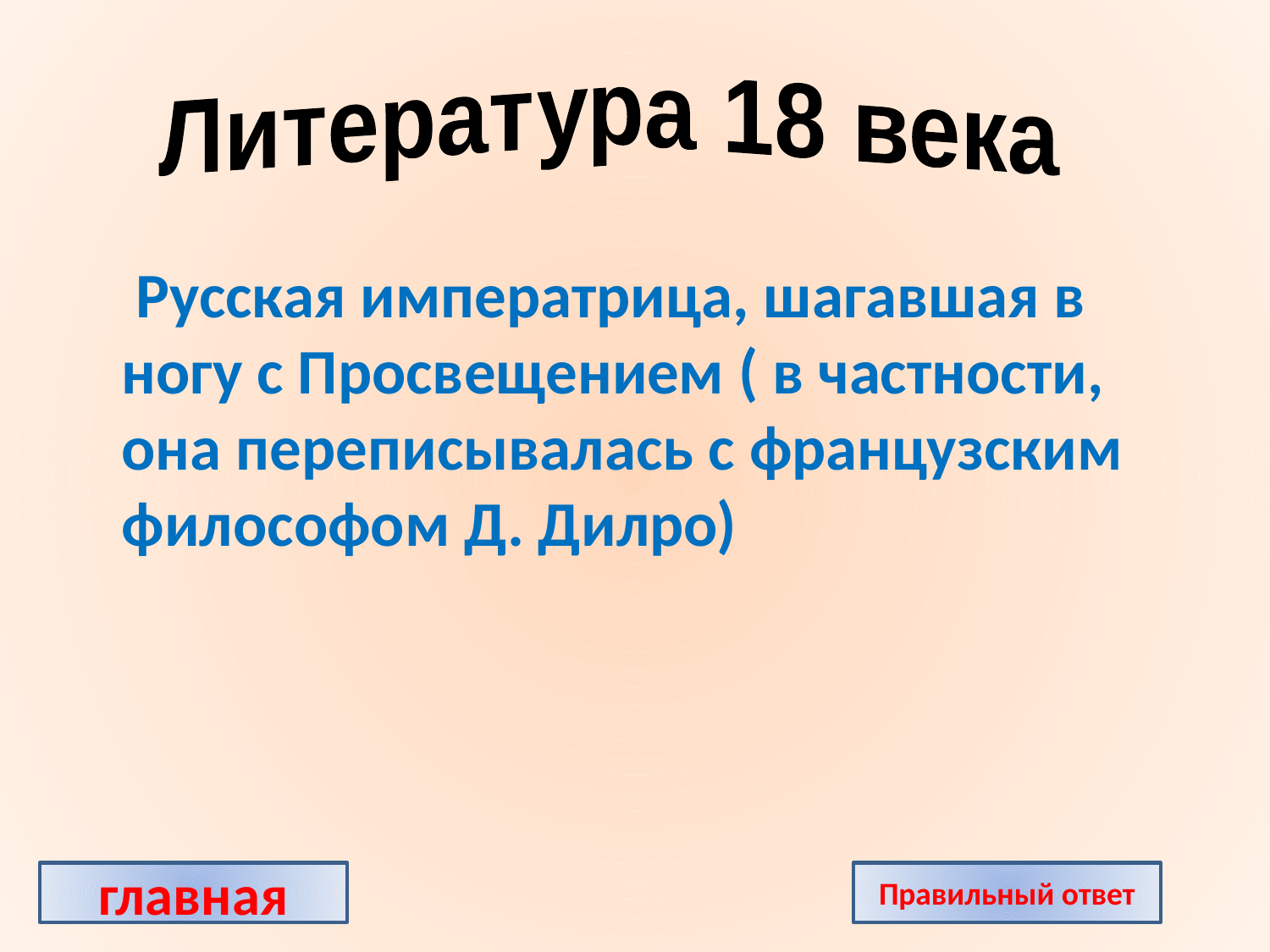

Литература 18 века
 Русская императрица, шагавшая в ногу с Просвещением ( в частности, она переписывалась с французским философом Д. Дилро)
главная
Правильный ответ